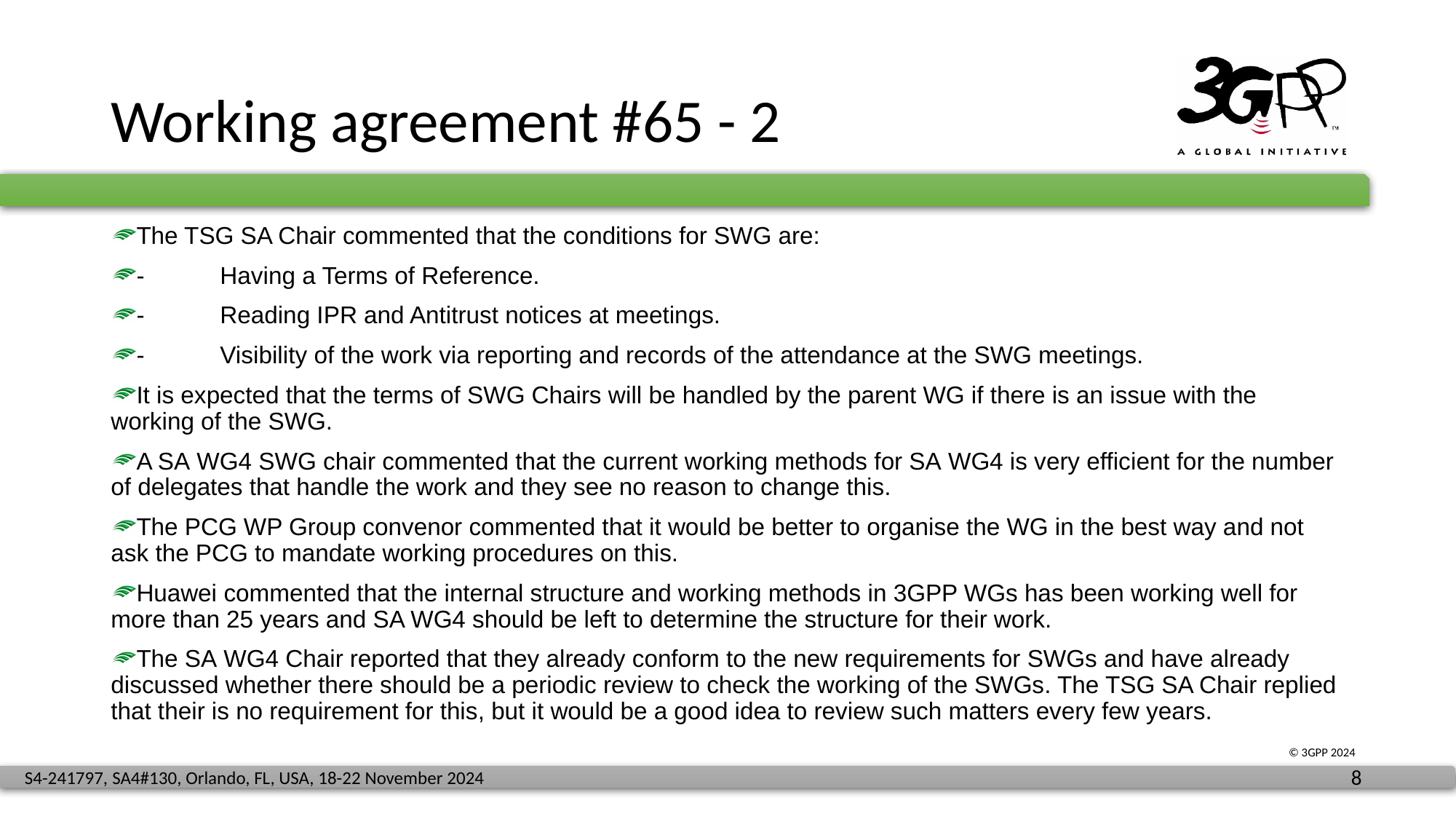

# Working agreement #65 - 2
The TSG SA Chair commented that the conditions for SWG are:
-	Having a Terms of Reference.
-	Reading IPR and Antitrust notices at meetings.
-	Visibility of the work via reporting and records of the attendance at the SWG meetings.
It is expected that the terms of SWG Chairs will be handled by the parent WG if there is an issue with the working of the SWG.
A SA WG4 SWG chair commented that the current working methods for SA WG4 is very efficient for the number of delegates that handle the work and they see no reason to change this.
The PCG WP Group convenor commented that it would be better to organise the WG in the best way and not ask the PCG to mandate working procedures on this.
Huawei commented that the internal structure and working methods in 3GPP WGs has been working well for more than 25 years and SA WG4 should be left to determine the structure for their work.
The SA WG4 Chair reported that they already conform to the new requirements for SWGs and have already discussed whether there should be a periodic review to check the working of the SWGs. The TSG SA Chair replied that their is no requirement for this, but it would be a good idea to review such matters every few years.